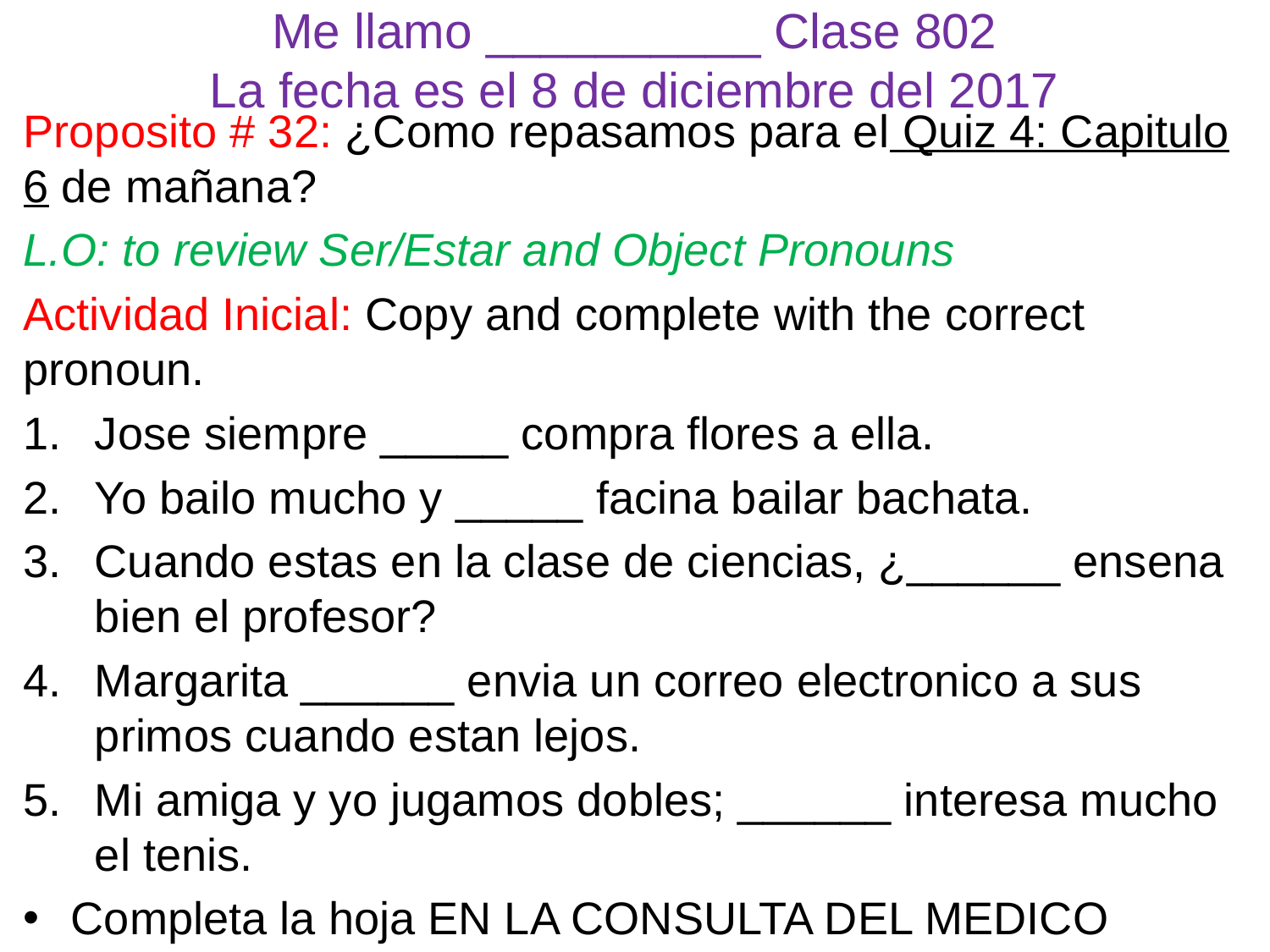

# Me llamo __________ Clase 802 La fecha es el 8 de diciembre del 2017
Proposito # 32: ¿Como repasamos para el Quiz 4: Capitulo 6 de mañana?
L.O: to review Ser/Estar and Object Pronouns
Actividad Inicial: Copy and complete with the correct pronoun.
Jose siempre _____ compra flores a ella.
Yo bailo mucho y _____ facina bailar bachata.
Cuando estas en la clase de ciencias, ¿______ ensena bien el profesor?
Margarita ______ envia un correo electronico a sus primos cuando estan lejos.
Mi amiga y yo jugamos dobles; ______ interesa mucho el tenis.
Completa la hoja EN LA CONSULTA DEL MEDICO